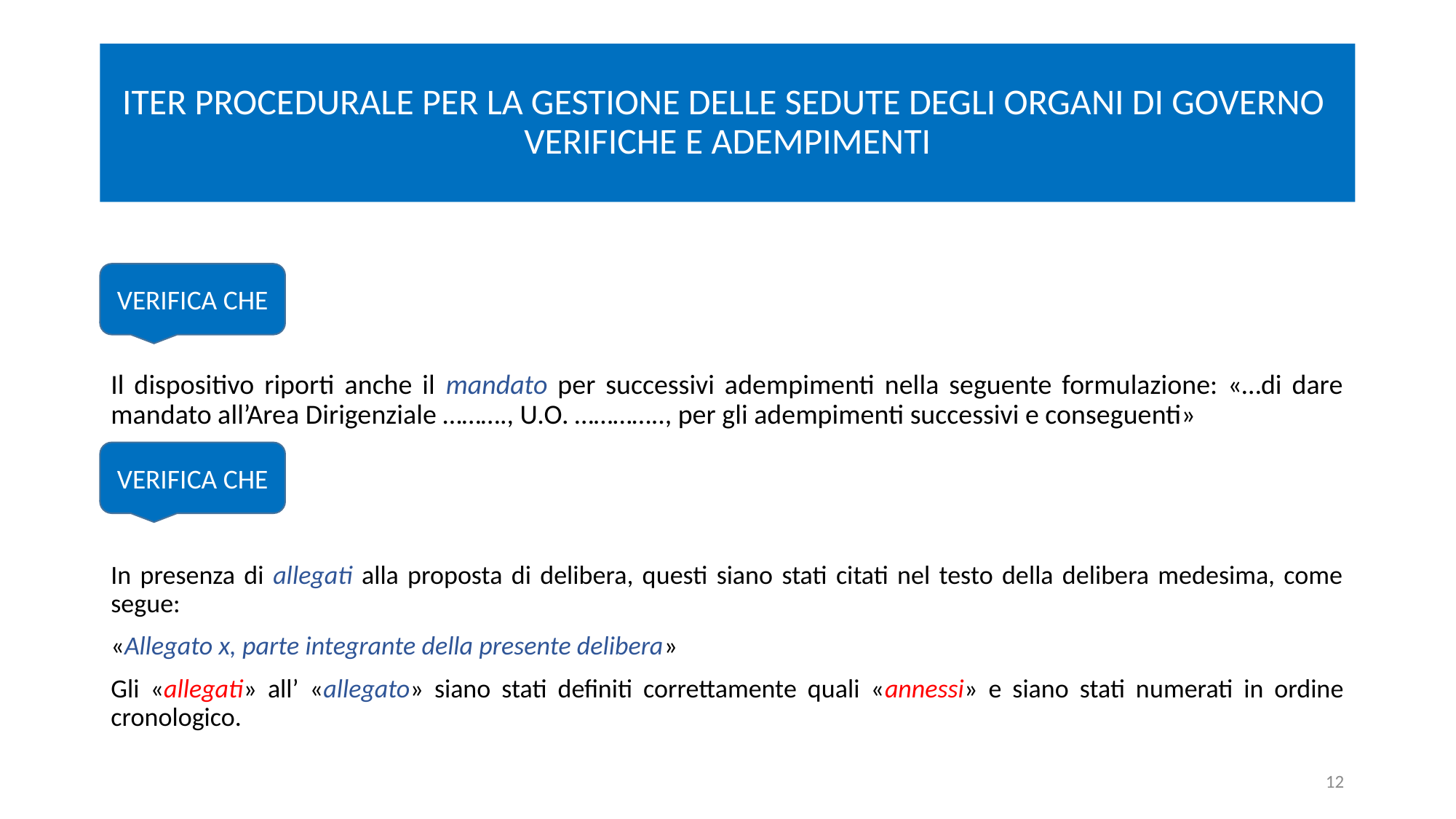

# ITER PROCEDURALE PER LA GESTIONE DELLE SEDUTE DEGLI ORGANI DI GOVERNO VERIFICHE E ADEMPIMENTI

Il dispositivo riporti anche il mandato per successivi adempimenti nella seguente formulazione: «…di dare mandato all’Area Dirigenziale ………., U.O. ………….., per gli adempimenti successivi e conseguenti»

In presenza di allegati alla proposta di delibera, questi siano stati citati nel testo della delibera medesima, come segue:
«Allegato x, parte integrante della presente delibera»
Gli «allegati» all’ «allegato» siano stati definiti correttamente quali «annessi» e siano stati numerati in ordine cronologico.
VERIFICA CHE
VERIFICA CHE
12